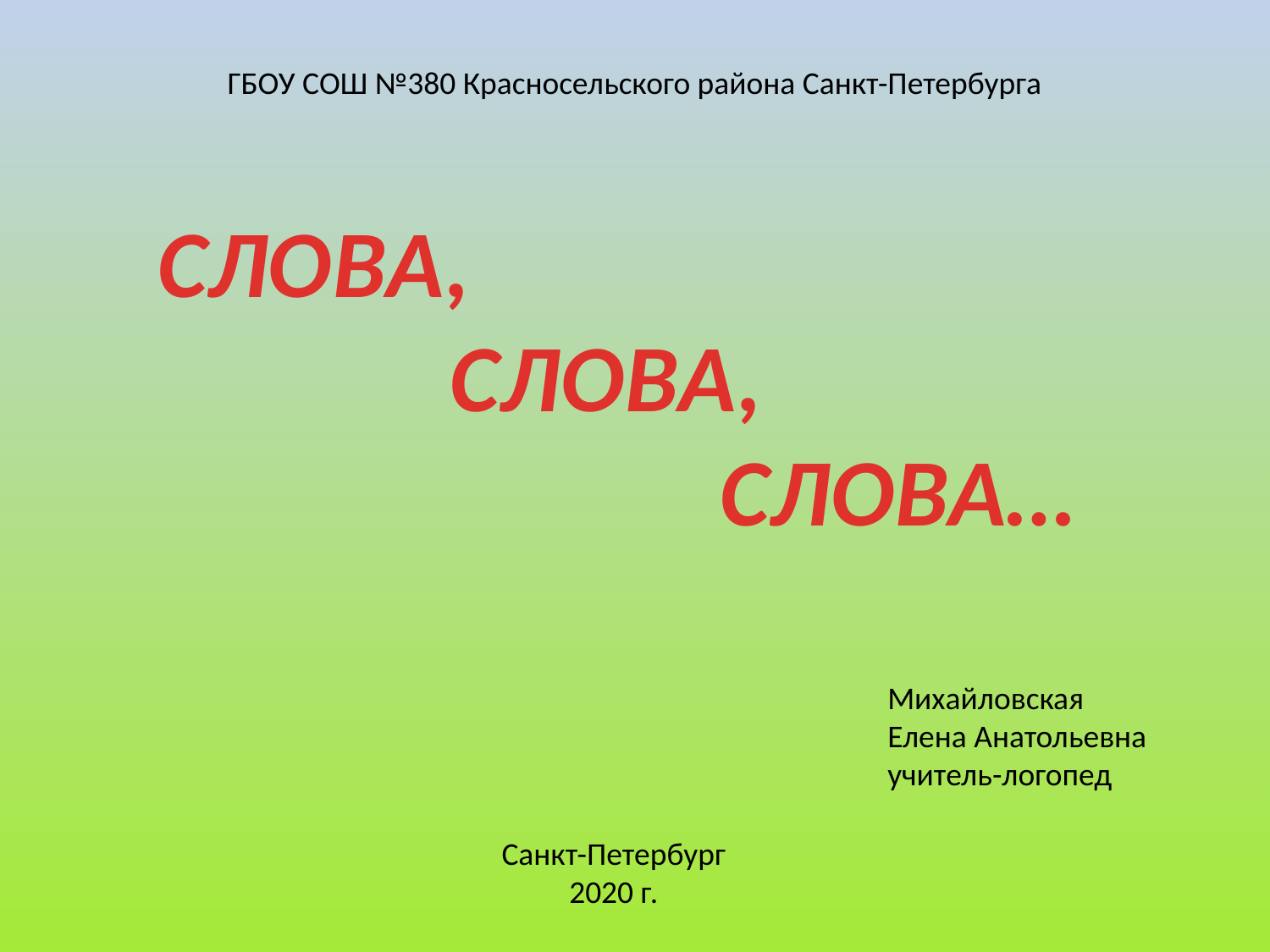

ГБОУ СОШ №380 Красносельского района Санкт-Петербурга
СЛОВА,
             СЛОВА,
                         СЛОВА…
Михайловская
Елена Анатольевна
учитель-логопед
Санкт-Петербург
2020 г.